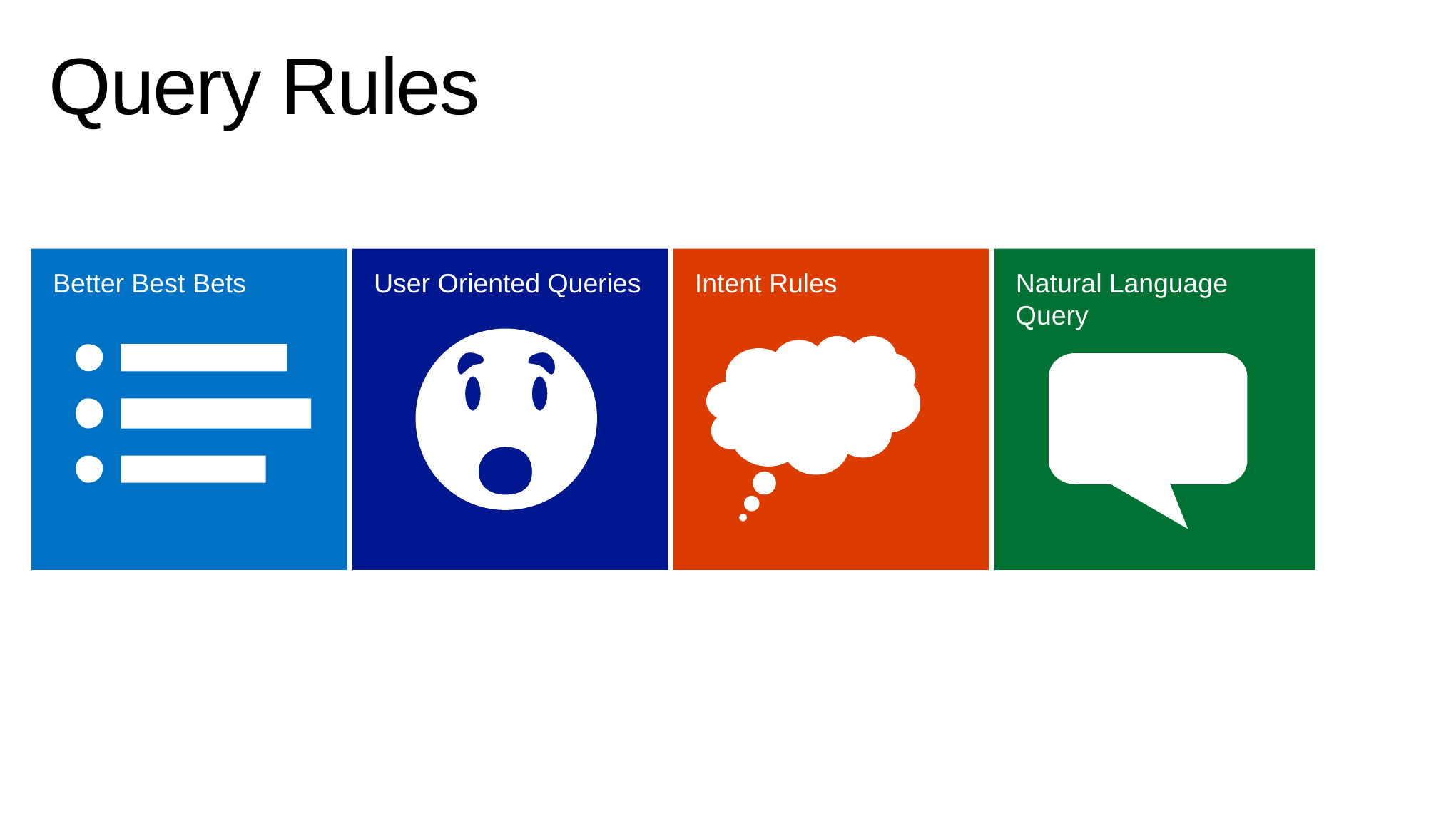

# Query Rules

Better Best Bets

User Oriented Queries

Intent Rules

Natural Language Query